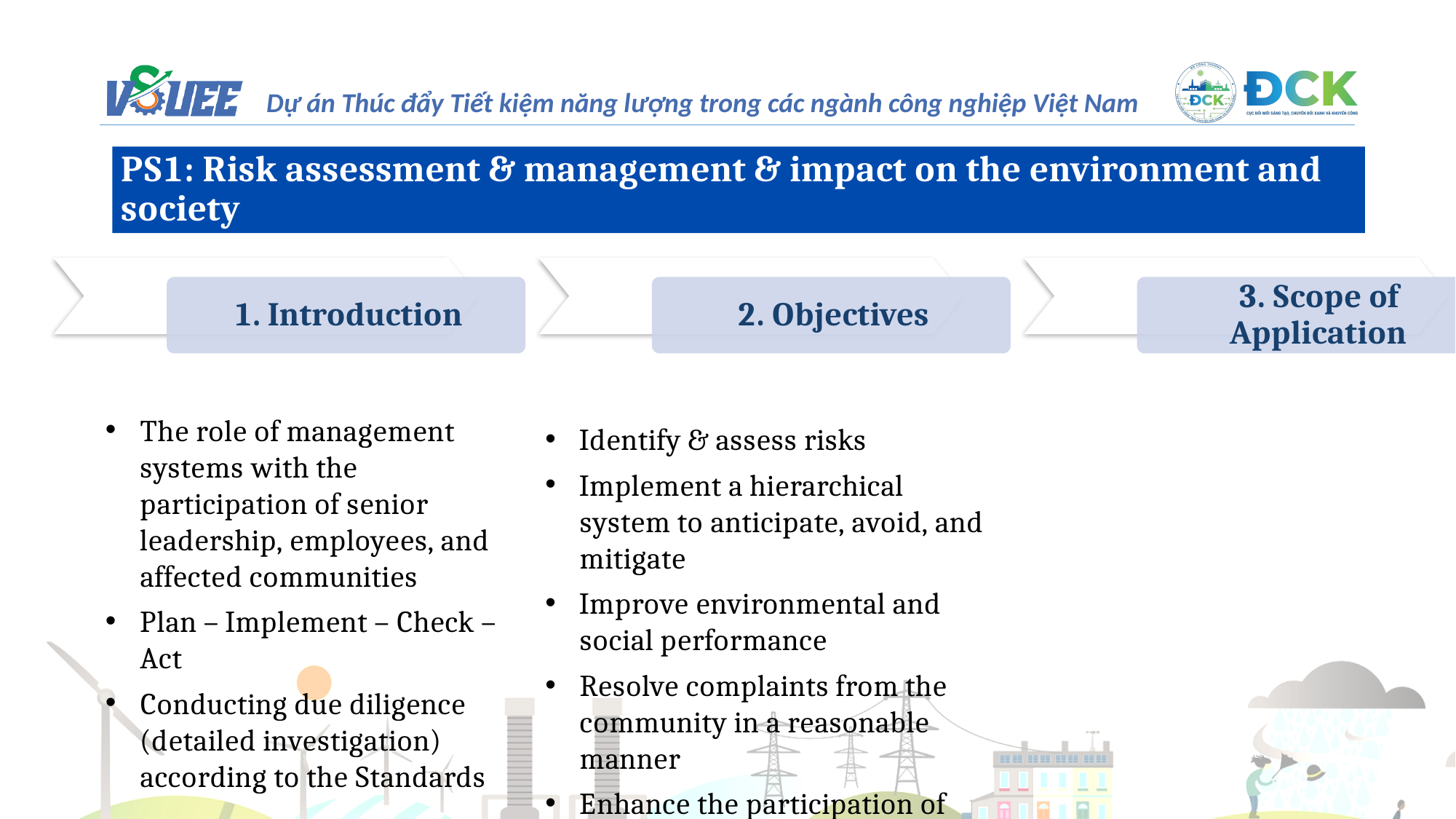

PS1: Risk assessment & management & impact on the environment and society
1. Introduction
2. Objectives
3. Scope of Application
The role of management systems with the participation of senior leadership, employees, and affected communities
Plan – Implement – Check – Act
Conducting due diligence (detailed investigation) according to the Standards
Identify & assess risks
Implement a hierarchical system to anticipate, avoid, and mitigate
Improve environmental and social performance
Resolve complaints from the community in a reasonable manner
Enhance the participation of affected communities